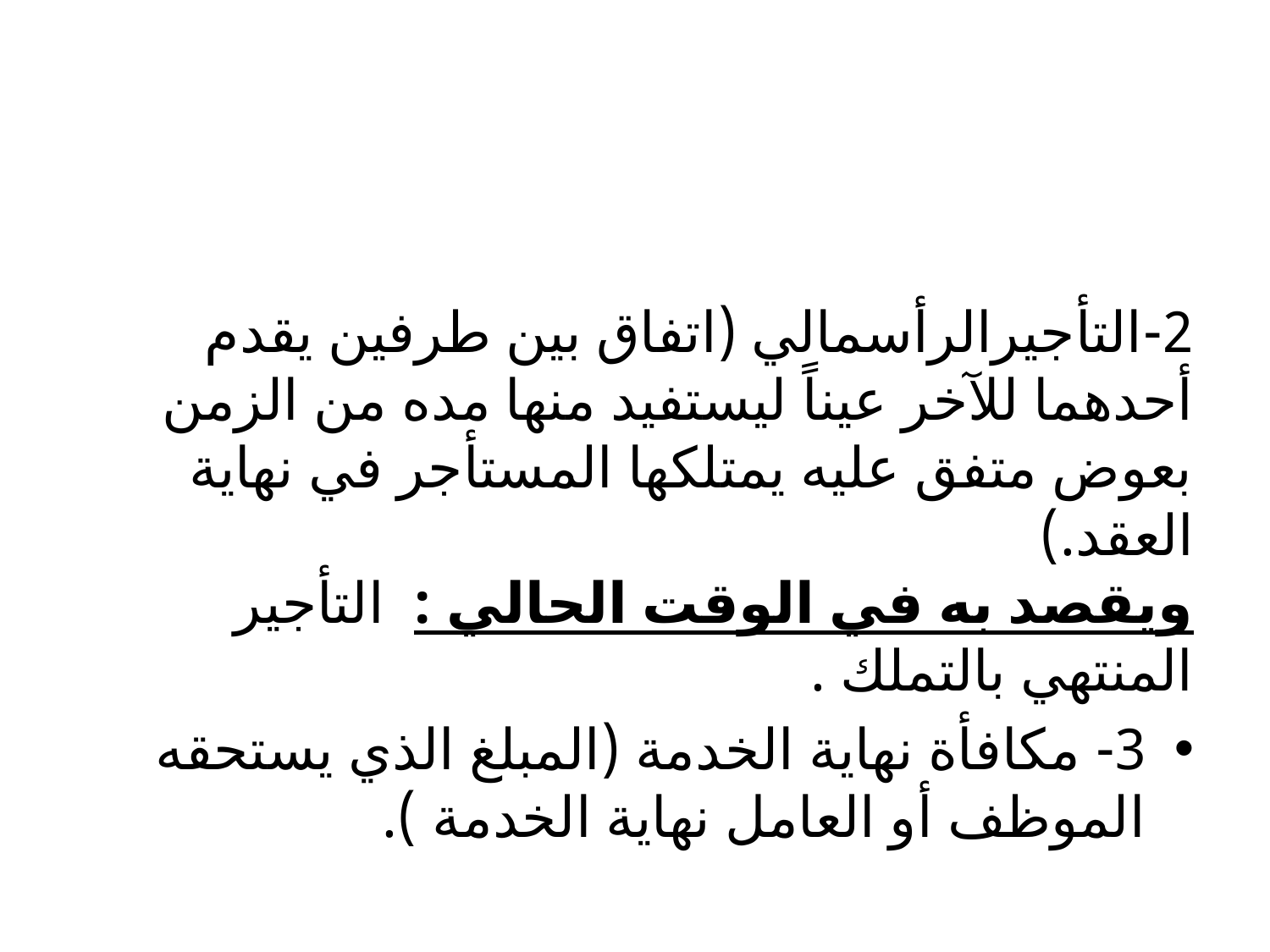

2-التأجيرالرأسمالي (اتفاق بين طرفين يقدم أحدهما للآخر عيناً ليستفيد منها مده من الزمن بعوض متفق عليه يمتلكها المستأجر في نهاية العقد.)
ويقصد به في الوقت الحالي :  التأجير المنتهي بالتملك .
3- مكافأة نهاية الخدمة (المبلغ الذي يستحقه الموظف أو العامل نهاية الخدمة ).